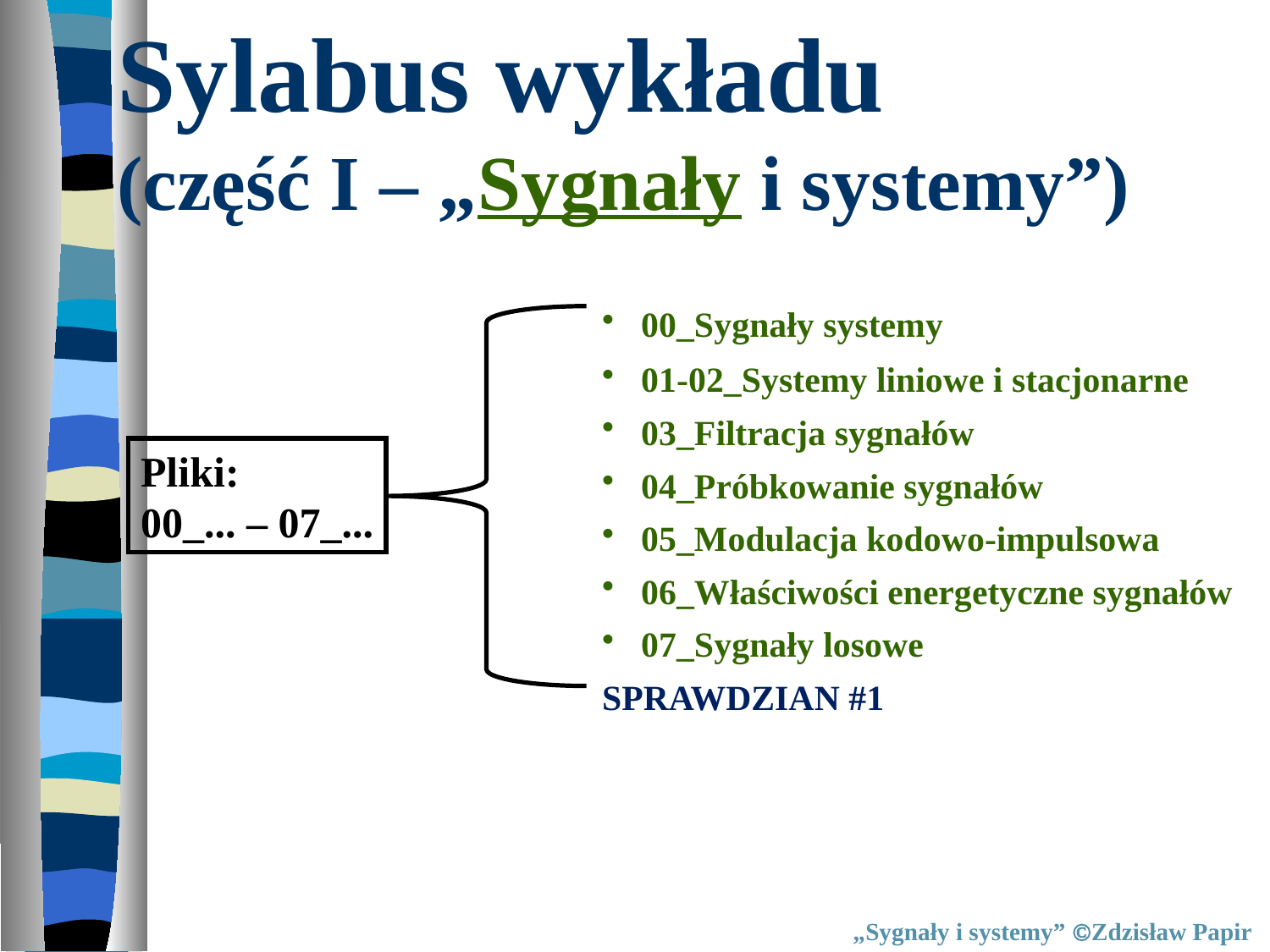

Sylabus wykładu
(część I – „Sygnały i systemy”)
 00_Sygnały systemy
 01-02_Systemy liniowe i stacjonarne
 03_Filtracja sygnałów
 04_Próbkowanie sygnałów
 05_Modulacja kodowo-impulsowa
 06_Właściwości energetyczne sygnałów
 07_Sygnały losowe
SPRAWDZIAN #1

Pliki:
00_... – 07_...
„Sygnały i systemy” ©Zdzisław Papir